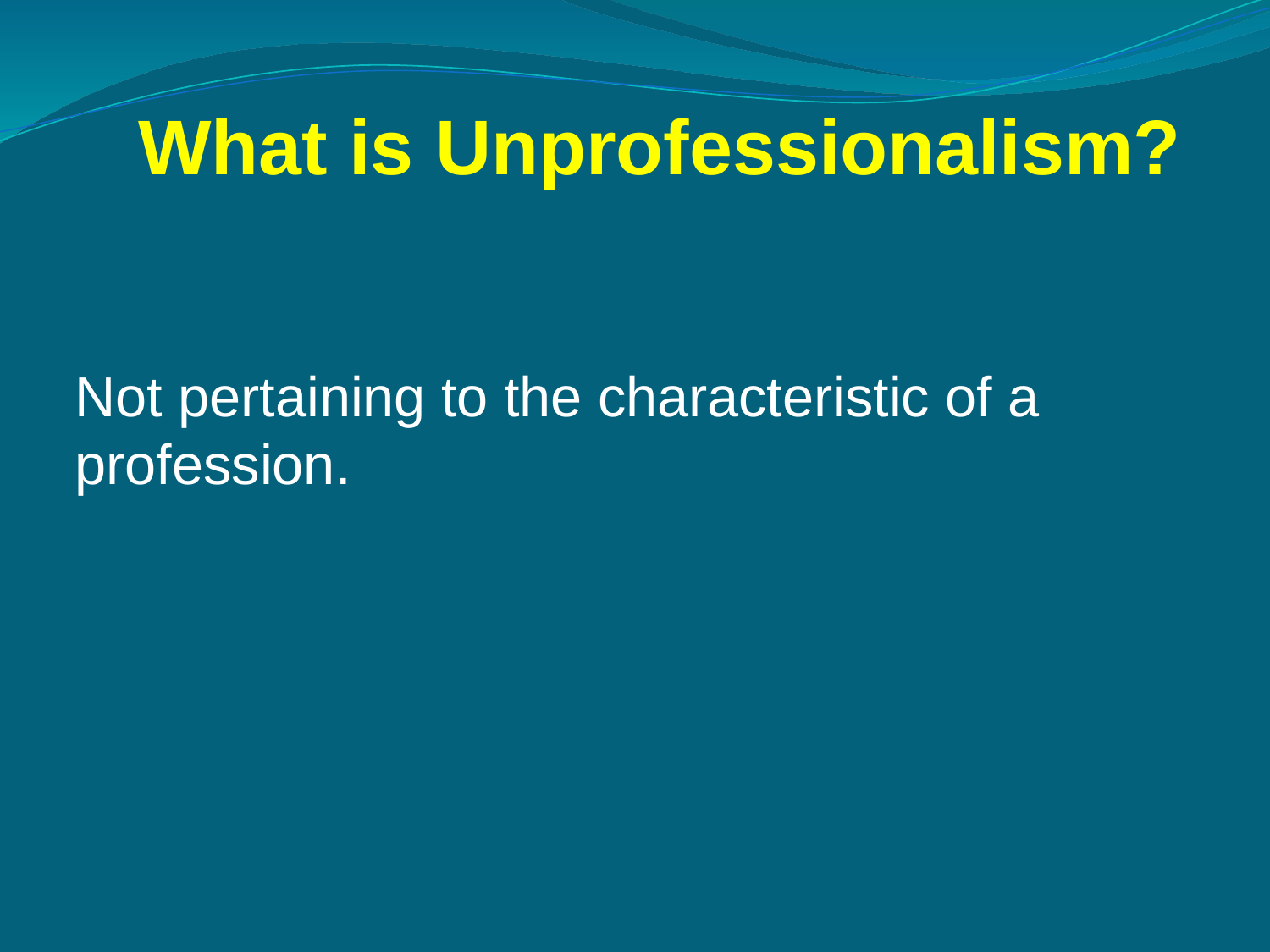

# What is Unprofessionalism?

Not pertaining to the characteristic of a profession.